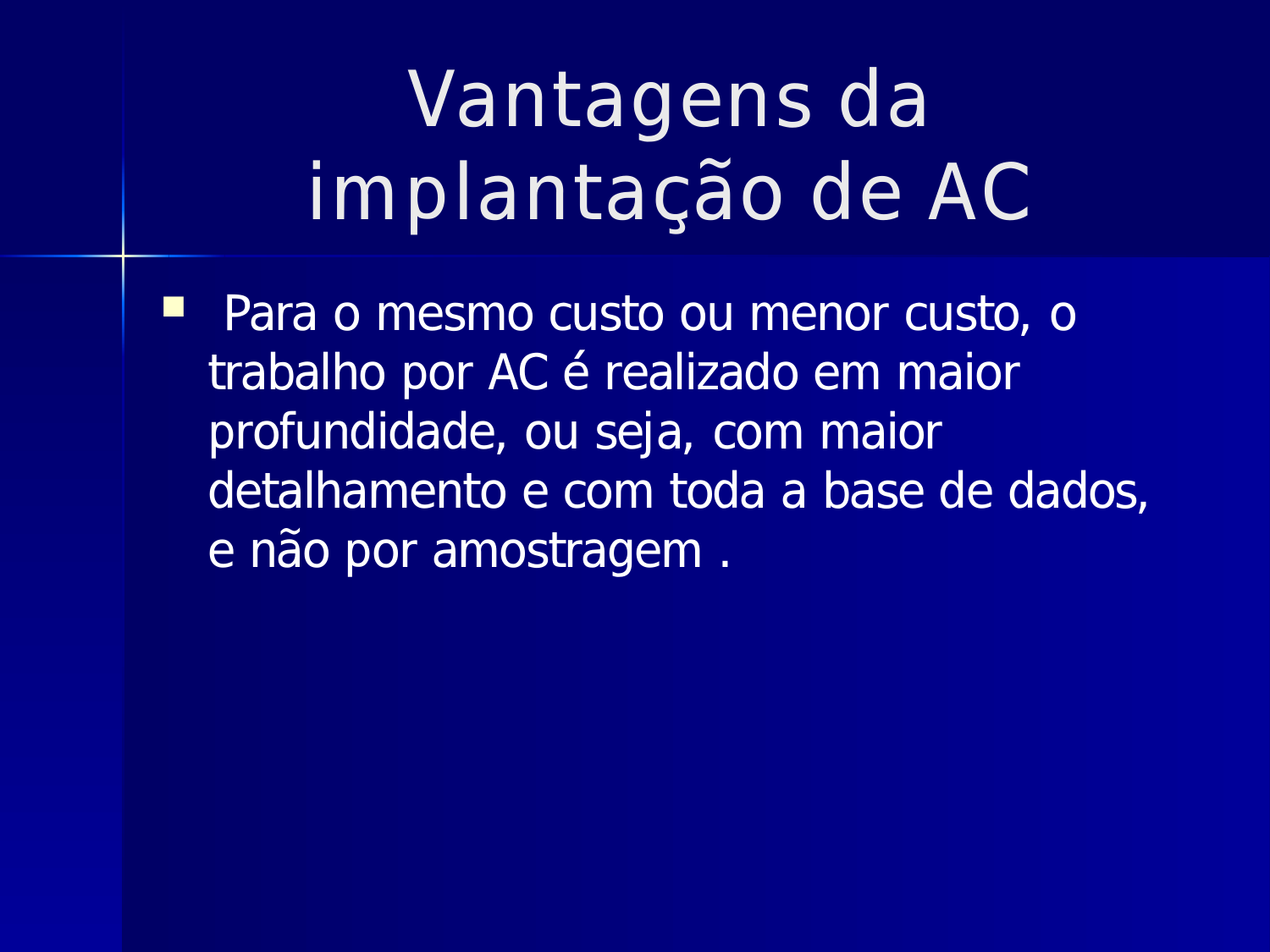

# Vantagens da implantação de AC
 Para o mesmo custo ou menor custo, o trabalho por AC é realizado em maior profundidade, ou seja, com maior detalhamento e com toda a base de dados, e não por amostragem .